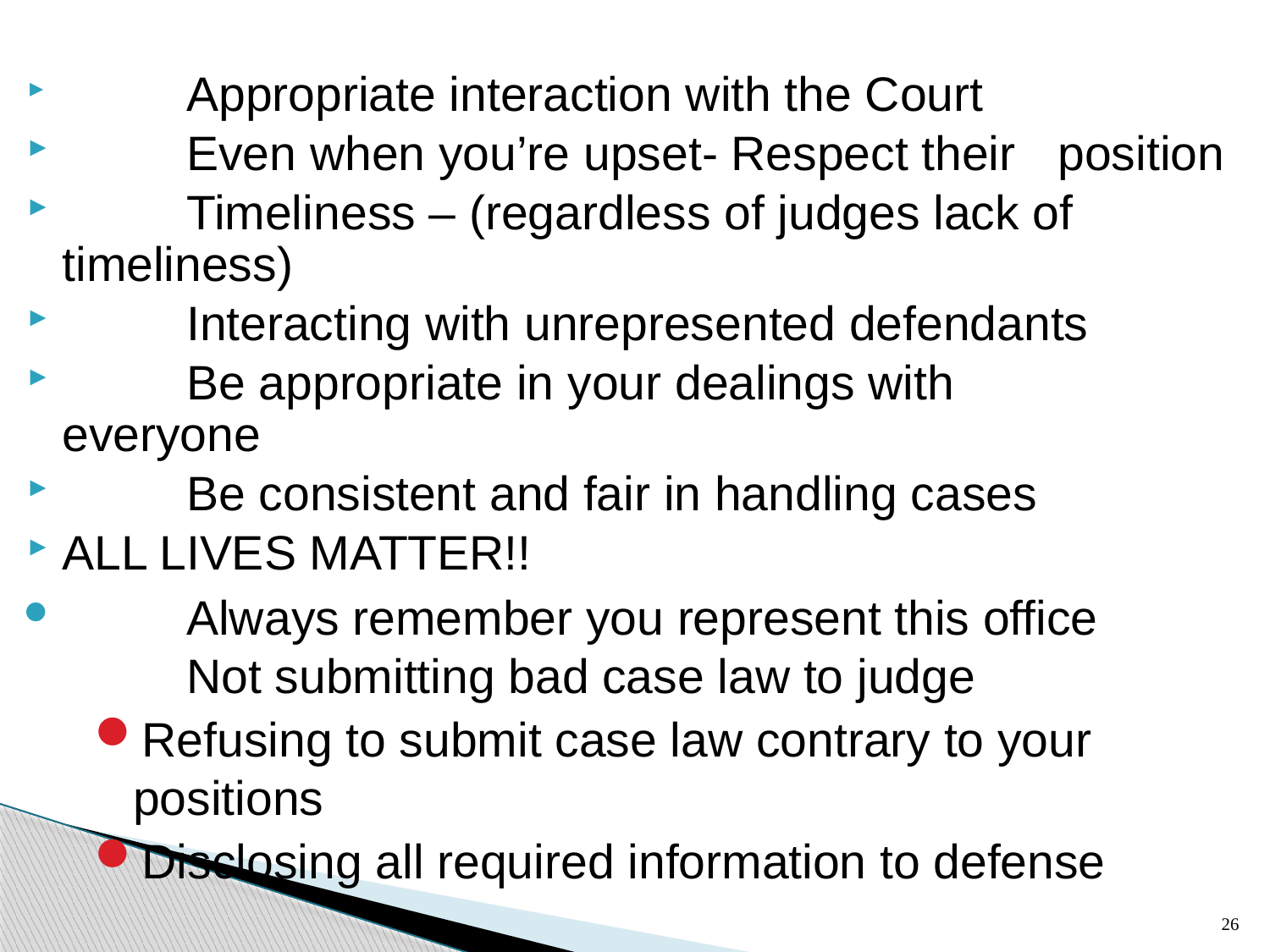

Appropriate interaction with the Court
		Even when you’re upset- Respect their 		position
 	Timeliness – (regardless of judges lack of  	timeliness)
 	Interacting with unrepresented defendants
	Be appropriate in your dealings with 	everyone
		Be consistent and fair in handling cases
ALL LIVES MATTER!!
	Always remember you represent this office
	Not submitting bad case law to judge
Refusing to submit case law contrary to your positions
Disclosing all required information to defense

26